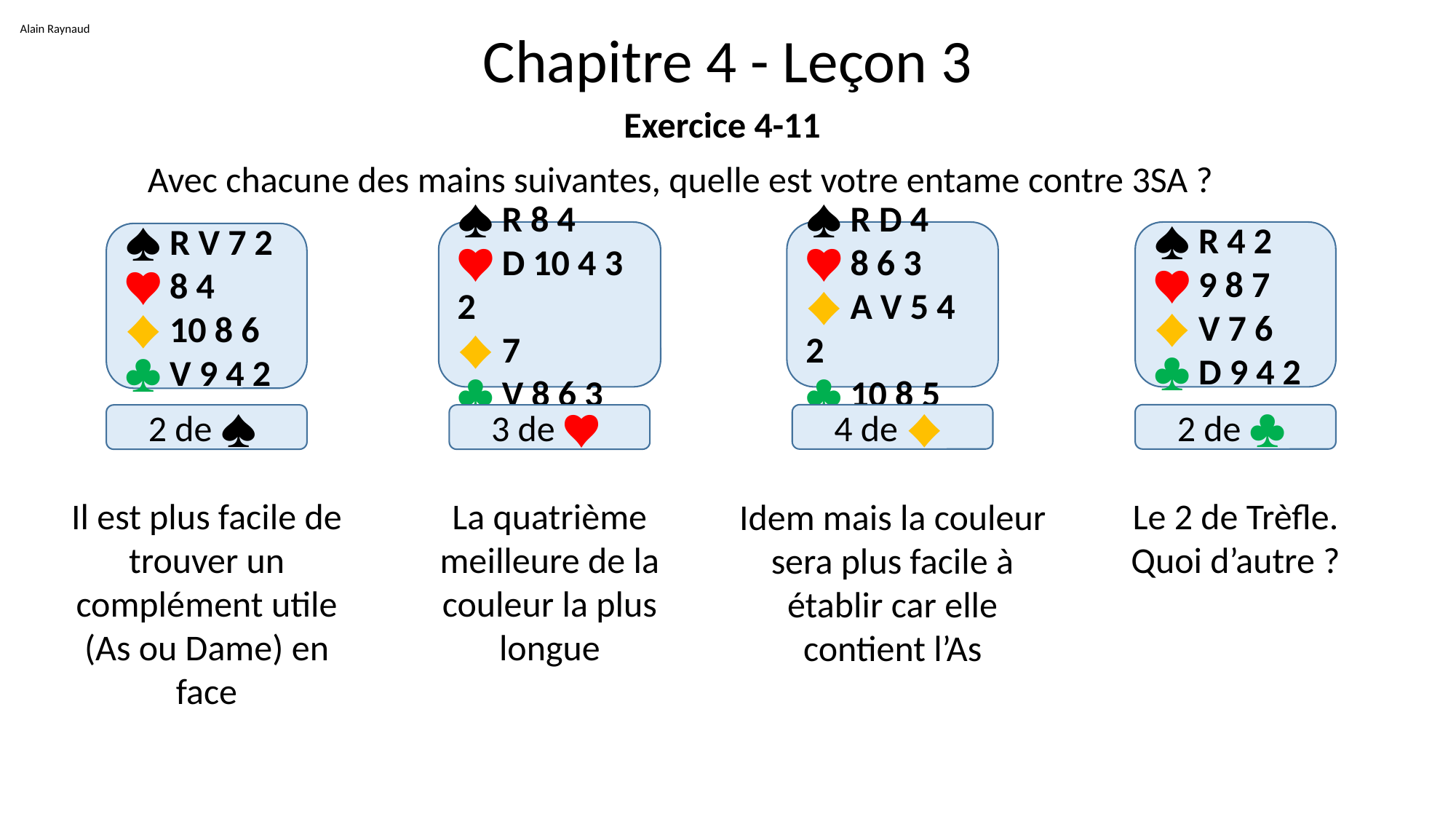

Alain Raynaud
# Chapitre 4 - Leçon 3
Exercice 4-11
	Avec chacune des mains suivantes, quelle est votre entame contre 3SA ?

♠ R 8 4
♥ D 10 4 3 2
♦ 7
♣ V 8 6 3
♠ R D 4
♥ 8 6 3
♦ A V 5 4 2
♣ 10 8 5
♠ R 4 2
♥ 9 8 7
♦ V 7 6
♣ D 9 4 2
♠ R V 7 2
♥ 8 4
♦ 10 8 6
♣ V 9 4 2
4 de ♦
2 de ♣
2 de ♠
3 de ♥
Il est plus facile de trouver un complément utile (As ou Dame) en face
La quatrième meilleure de la couleur la plus longue
Le 2 de Trèfle.
Quoi d’autre ?
Idem mais la couleur sera plus facile à établir car elle contient l’As